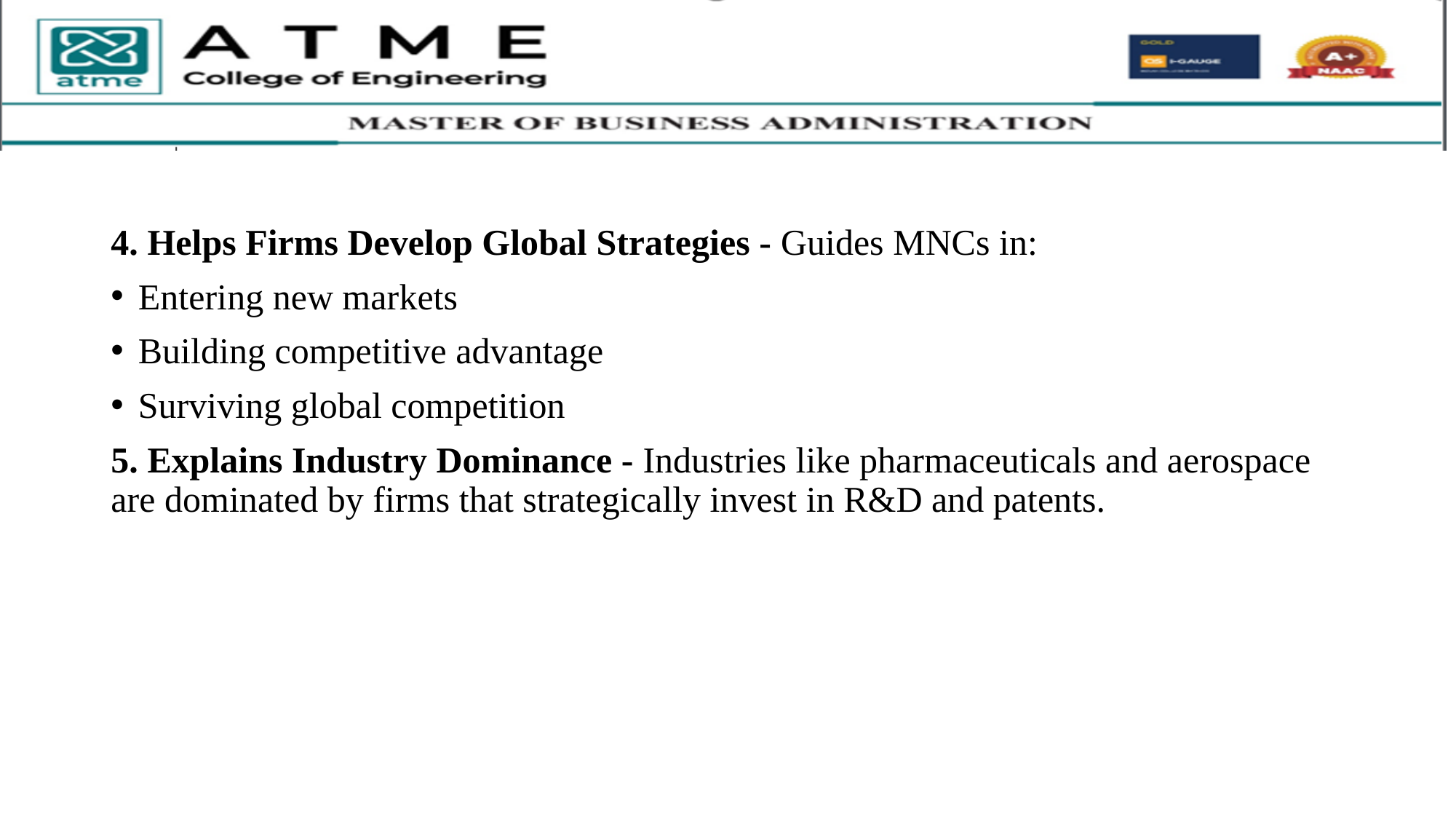

4. Helps Firms Develop Global Strategies - Guides MNCs in:
Entering new markets
Building competitive advantage
Surviving global competition
5. Explains Industry Dominance - Industries like pharmaceuticals and aerospace are dominated by firms that strategically invest in R&D and patents.